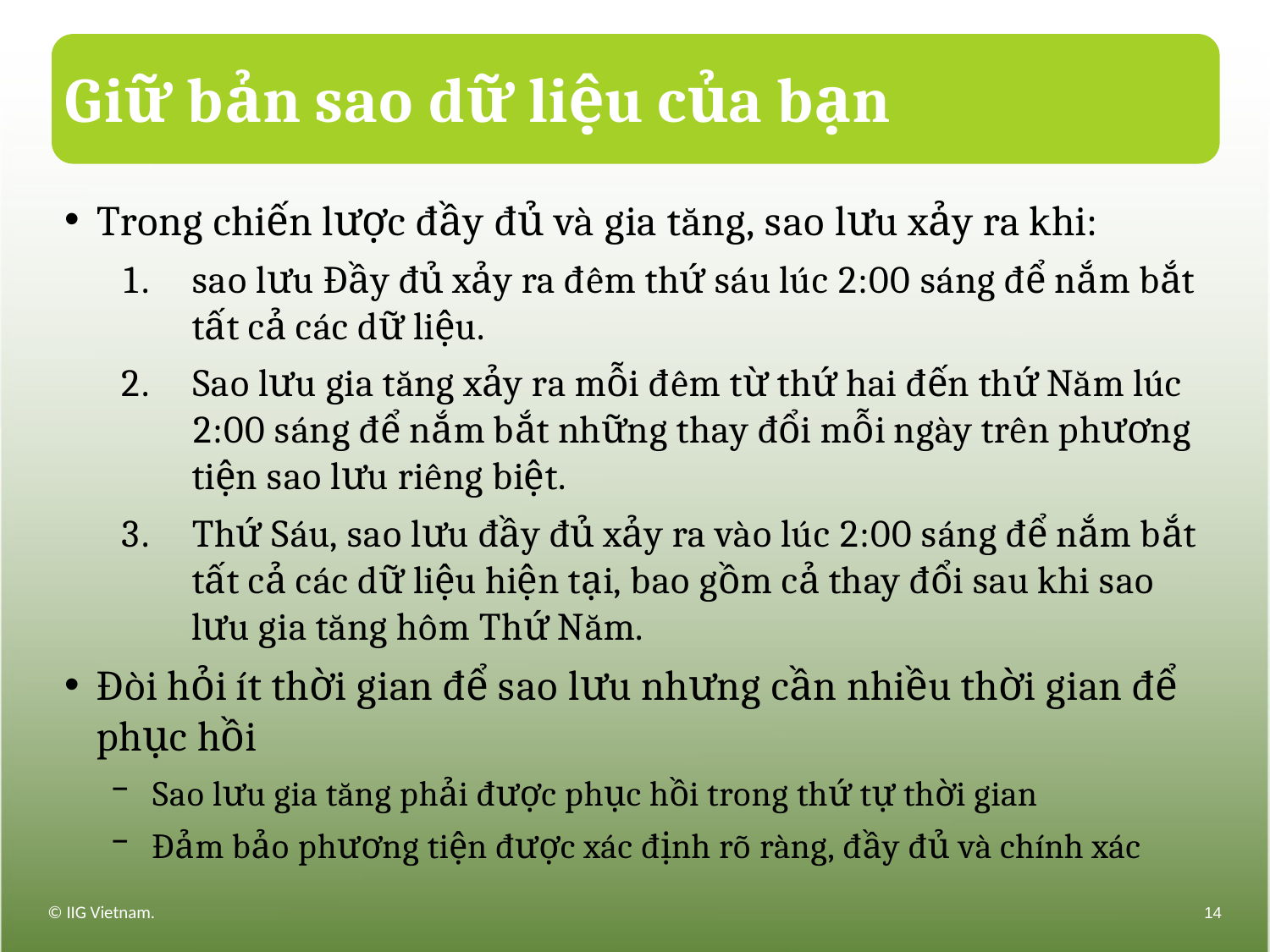

# Giữ bản sao dữ liệu của bạn
Trong chiến lược đầy đủ và gia tăng, sao lưu xảy ra khi:
sao lưu Đầy đủ xảy ra đêm thứ sáu lúc 2:00 sáng để nắm bắt tất cả các dữ liệu.
Sao lưu gia tăng xảy ra mỗi đêm từ thứ hai đến thứ Năm lúc 2:00 sáng để nắm bắt những thay đổi mỗi ngày trên phương tiện sao lưu riêng biệt.
Thứ Sáu, sao lưu đầy đủ xảy ra vào lúc 2:00 sáng để nắm bắt tất cả các dữ liệu hiện tại, bao gồm cả thay đổi sau khi sao lưu gia tăng hôm Thứ Năm.
Đòi hỏi ít thời gian để sao lưu nhưng cần nhiều thời gian để phục hồi
Sao lưu gia tăng phải được phục hồi trong thứ tự thời gian
Đảm bảo phương tiện được xác định rõ ràng, đầy đủ và chính xác
© IIG Vietnam.
14